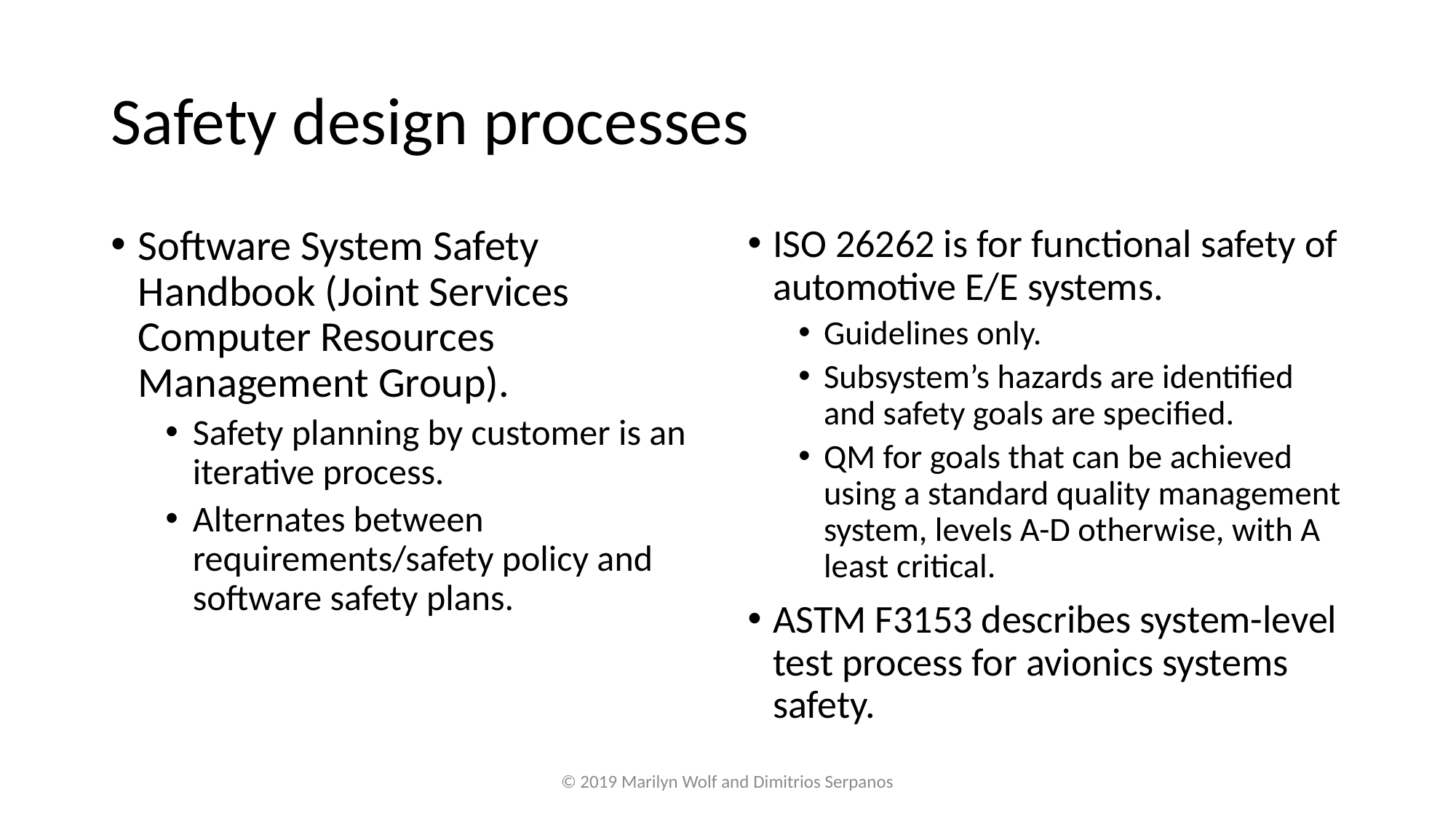

# Safety design processes
Software System Safety Handbook (Joint Services Computer Resources Management Group).
Safety planning by customer is an iterative process.
Alternates between requirements/safety policy and software safety plans.
ISO 26262 is for functional safety of automotive E/E systems.
Guidelines only.
Subsystem’s hazards are identified and safety goals are specified.
QM for goals that can be achieved using a standard quality management system, levels A-D otherwise, with A least critical.
ASTM F3153 describes system-level test process for avionics systems safety.
© 2019 Marilyn Wolf and Dimitrios Serpanos